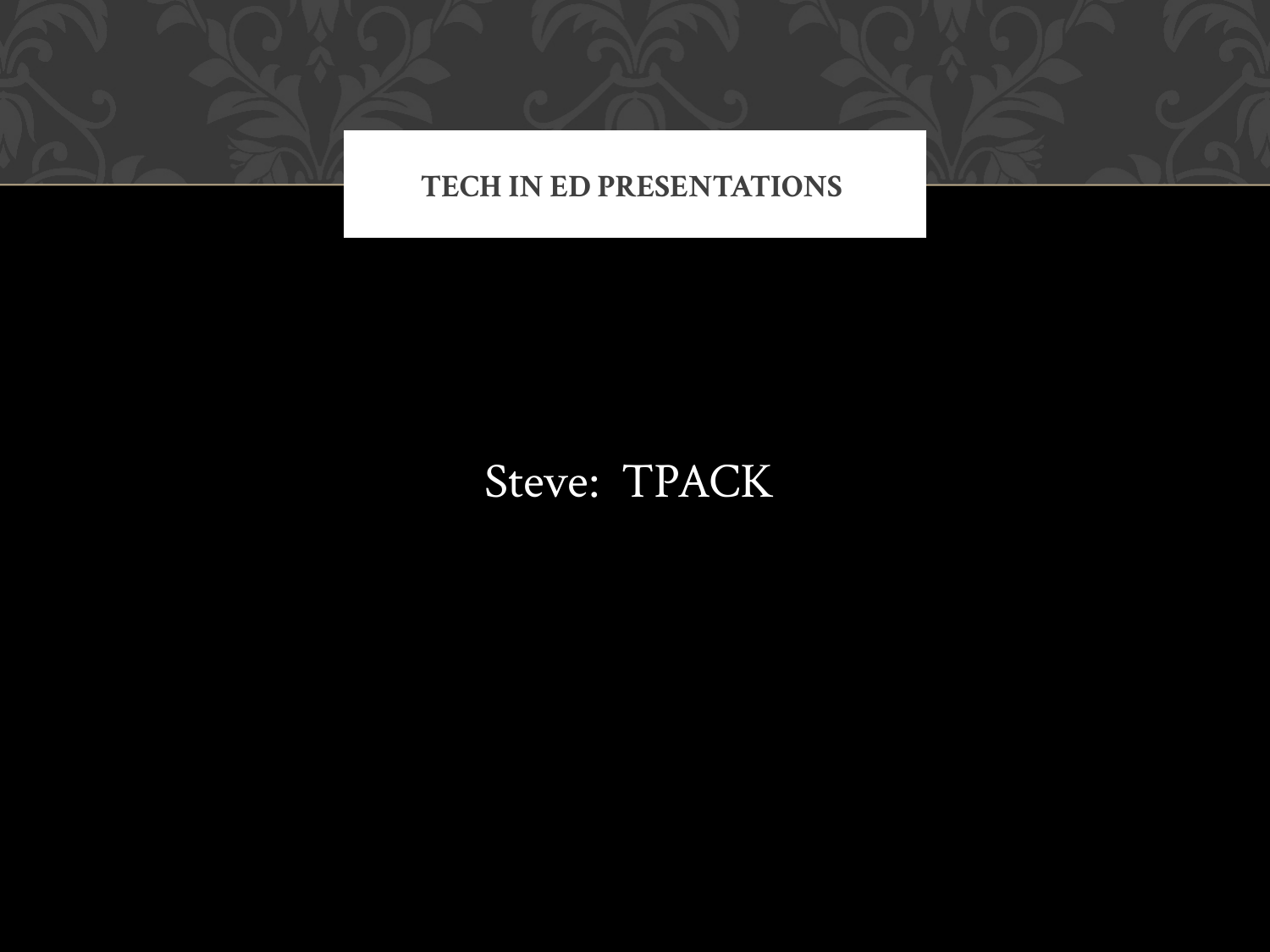

# Tech in ed presentations
 Steve:  TPACK